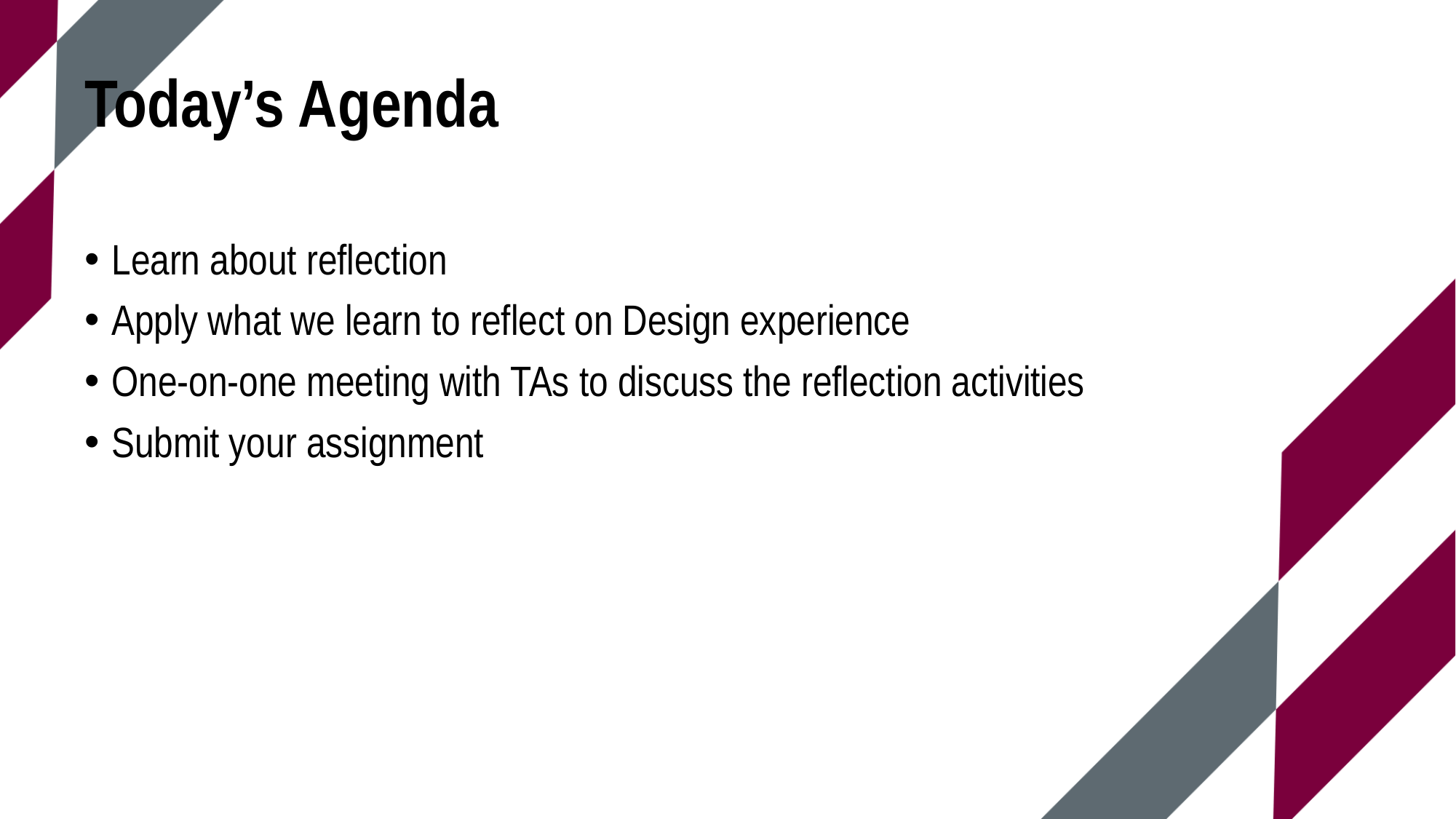

# Today’s Agenda
Learn about reflection
Apply what we learn to reflect on Design experience
One-on-one meeting with TAs to discuss the reflection activities
Submit your assignment